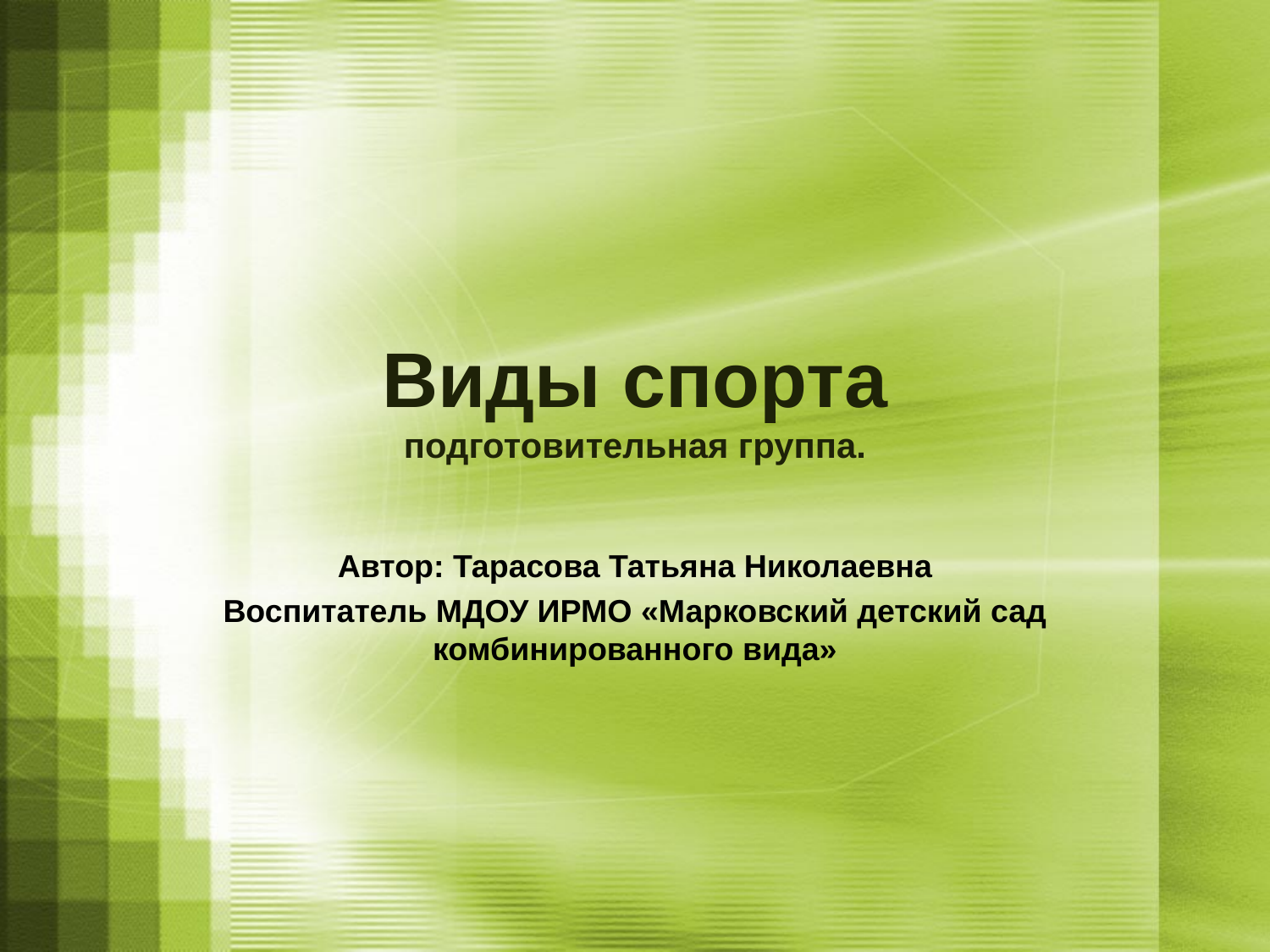

# Виды спорта подготовительная группа.
Автор: Тарасова Татьяна Николаевна
Воспитатель МДОУ ИРМО «Марковский детский сад комбинированного вида»